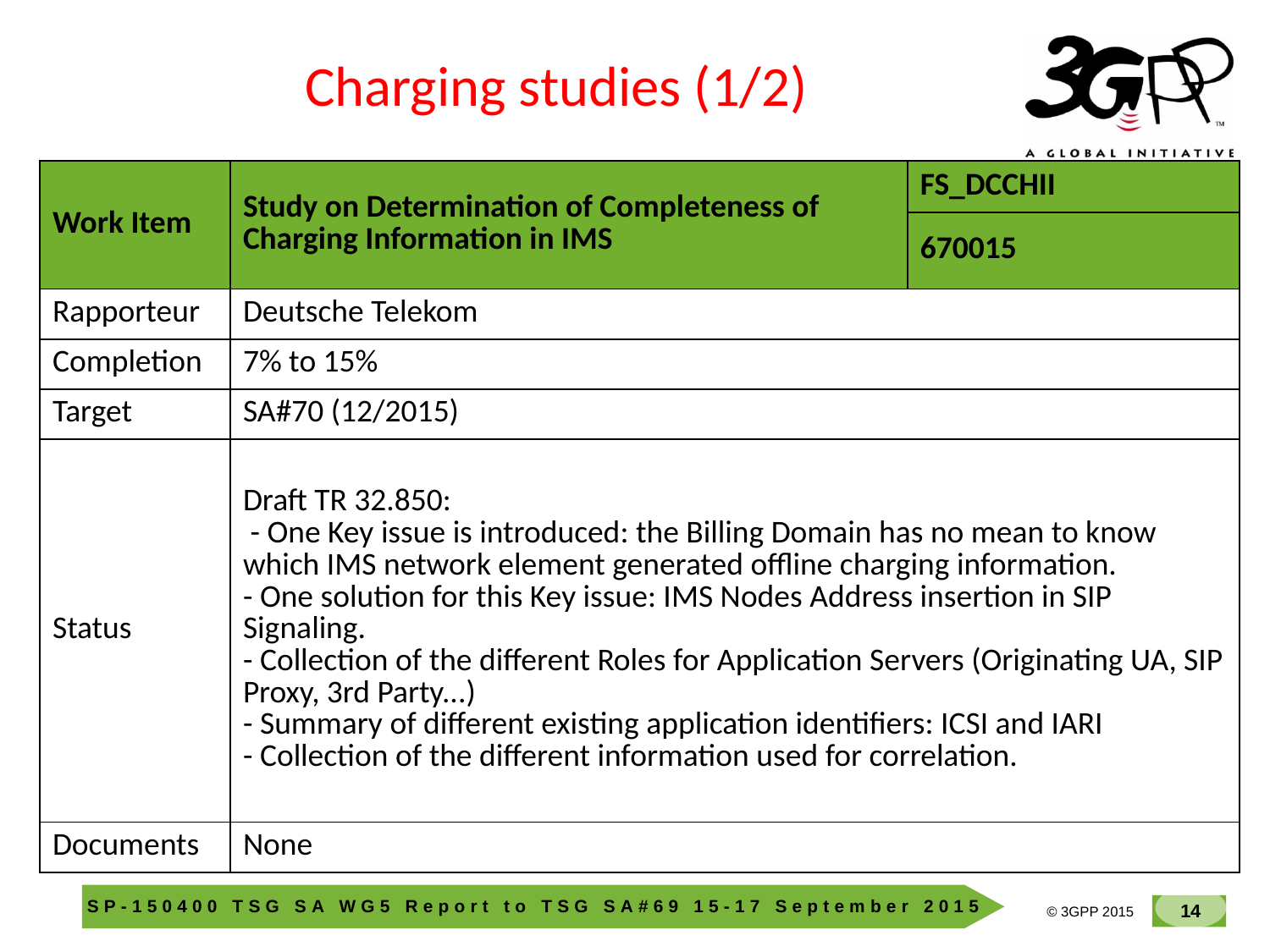

Charging studies (1/2)
| Work Item | Study on Determination of Completeness of Charging Information in IMS | FS\_DCCHII |
| --- | --- | --- |
|  |  | 670015 |
| Rapporteur | Deutsche Telekom |  |
| Completion | 7% to 15% |  |
| Target | SA#70 (12/2015) |  |
| Status | Draft TR 32.850:  - One Key issue is introduced: the Billing Domain has no mean to know which IMS network element generated offline charging information. - One solution for this Key issue: IMS Nodes Address insertion in SIP Signaling. - Collection of the different Roles for Application Servers (Originating UA, SIP Proxy, 3rd Party...) - Summary of different existing application identifiers: ICSI and IARI - Collection of the different information used for correlation. |  |
| Documents | None |  |